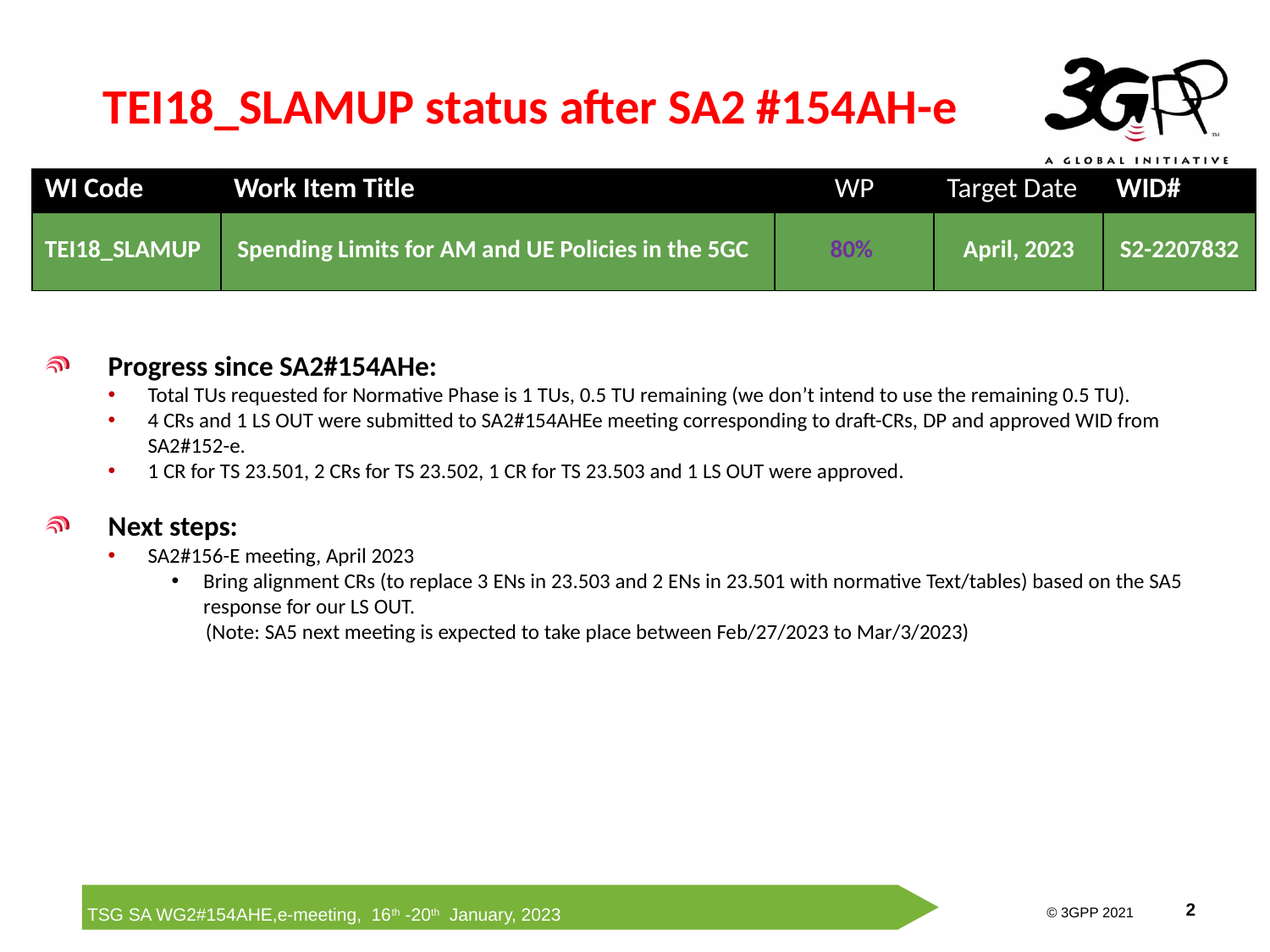

# TEI18_SLAMUP status after SA2 #154AH-e
| WI Code | Work Item Title | WP | Target Date | WID# |
| --- | --- | --- | --- | --- |
| TEI18\_SLAMUP | Spending Limits for AM and UE Policies in the 5GC | 80% | April, 2023 | S2-2207832 |

Progress since SA2#154AHe:
Total TUs requested for Normative Phase is 1 TUs, 0.5 TU remaining (we don’t intend to use the remaining 0.5 TU).
4 CRs and 1 LS OUT were submitted to SA2#154AHEe meeting corresponding to draft-CRs, DP and approved WID from SA2#152-e.
1 CR for TS 23.501, 2 CRs for TS 23.502, 1 CR for TS 23.503 and 1 LS OUT were approved.

Next steps:
SA2#156-E meeting, April 2023
Bring alignment CRs (to replace 3 ENs in 23.503 and 2 ENs in 23.501 with normative Text/tables) based on the SA5 response for our LS OUT.
       (Note: SA5 next meeting is expected to take place between Feb/27/2023 to Mar/3/2023)